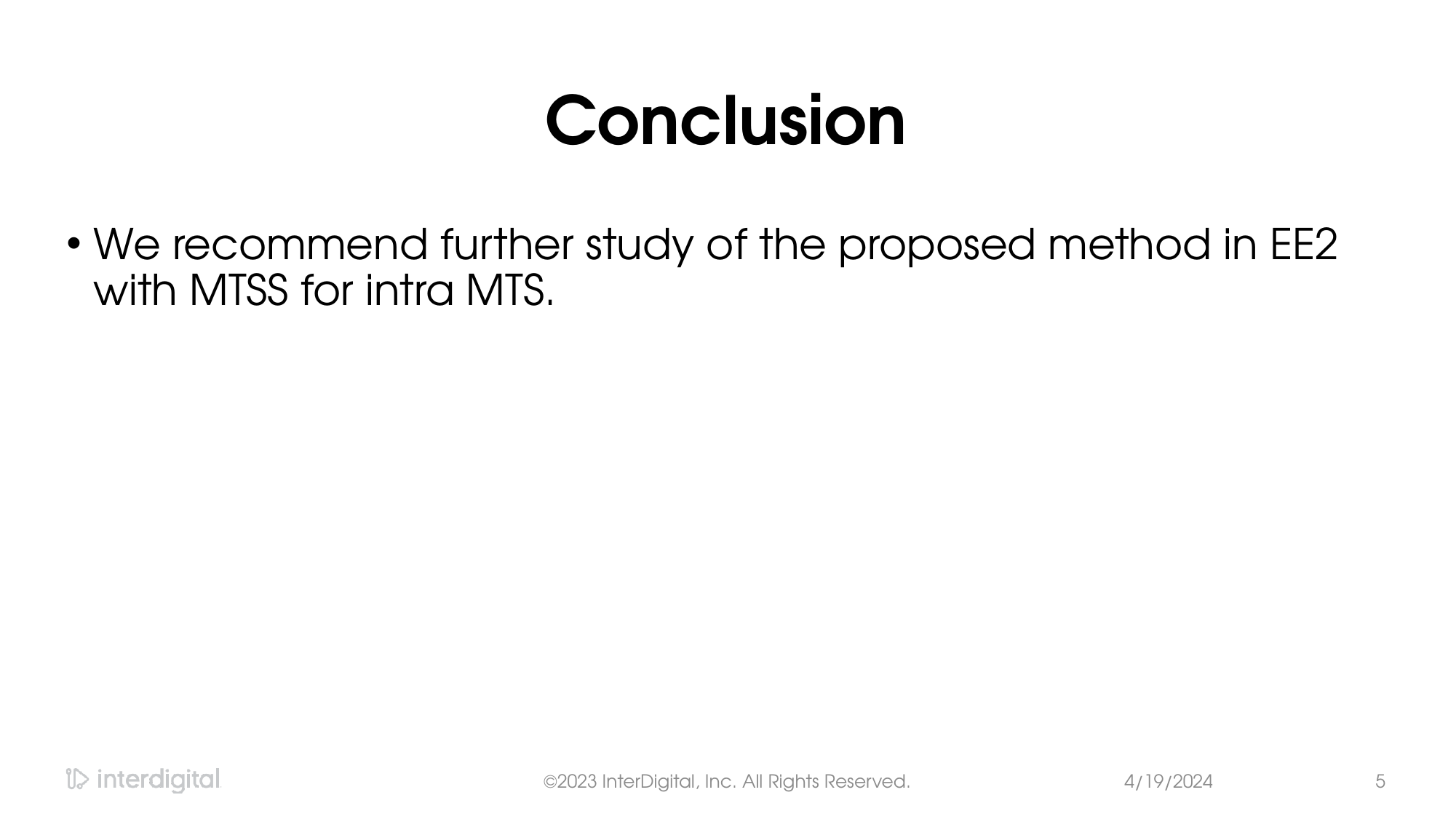

# Conclusion
We recommend further study of the proposed method in EE2 with MTSS for intra MTS.

©2023 InterDigital, Inc. All Rights Reserved.
4/19/2024
5